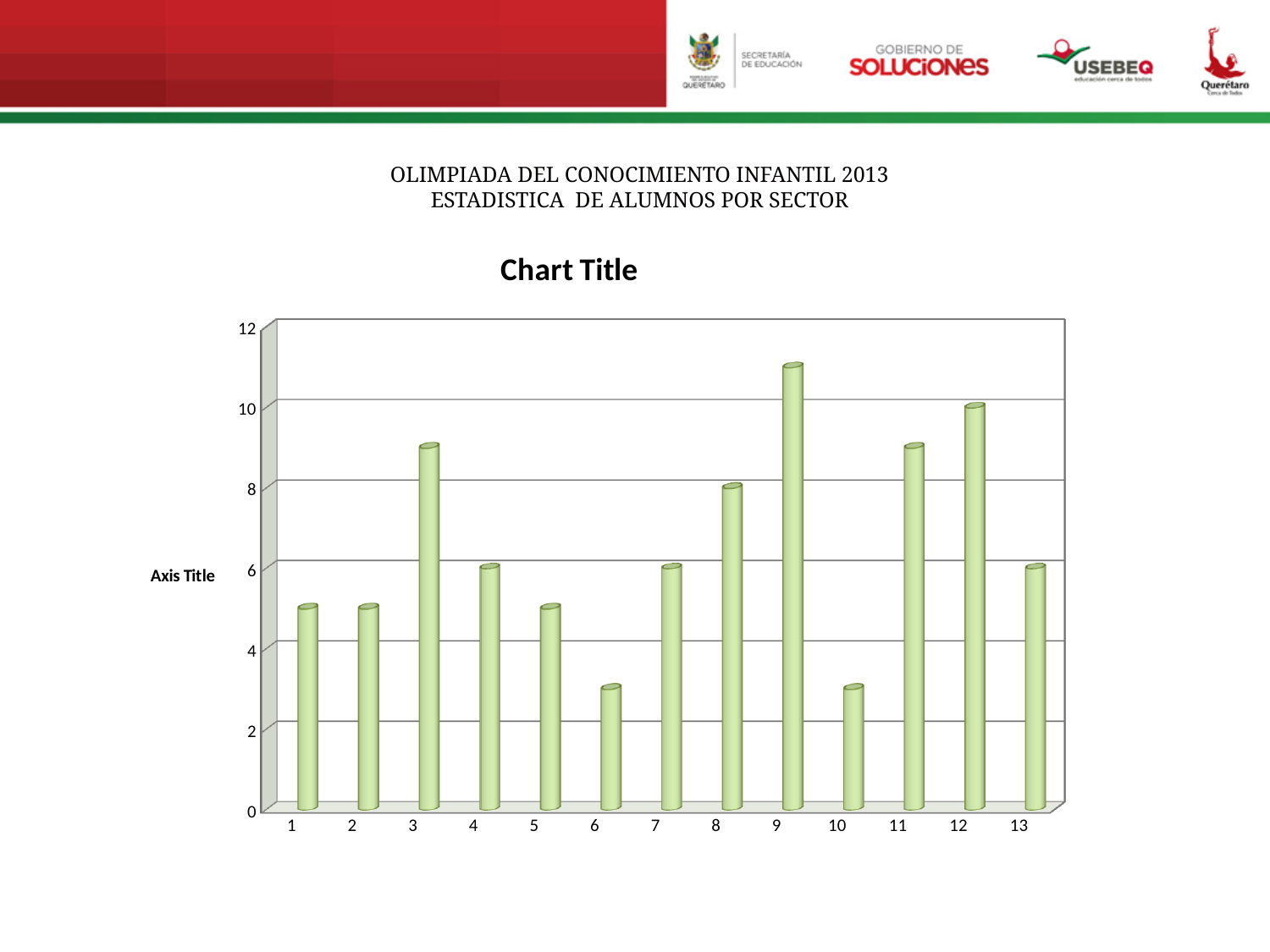

# OLIMPIADA DEL CONOCIMIENTO INFANTIL 2013 ESTADISTICA  DE ALUMNOS POR SECTOR

[unsupported chart]